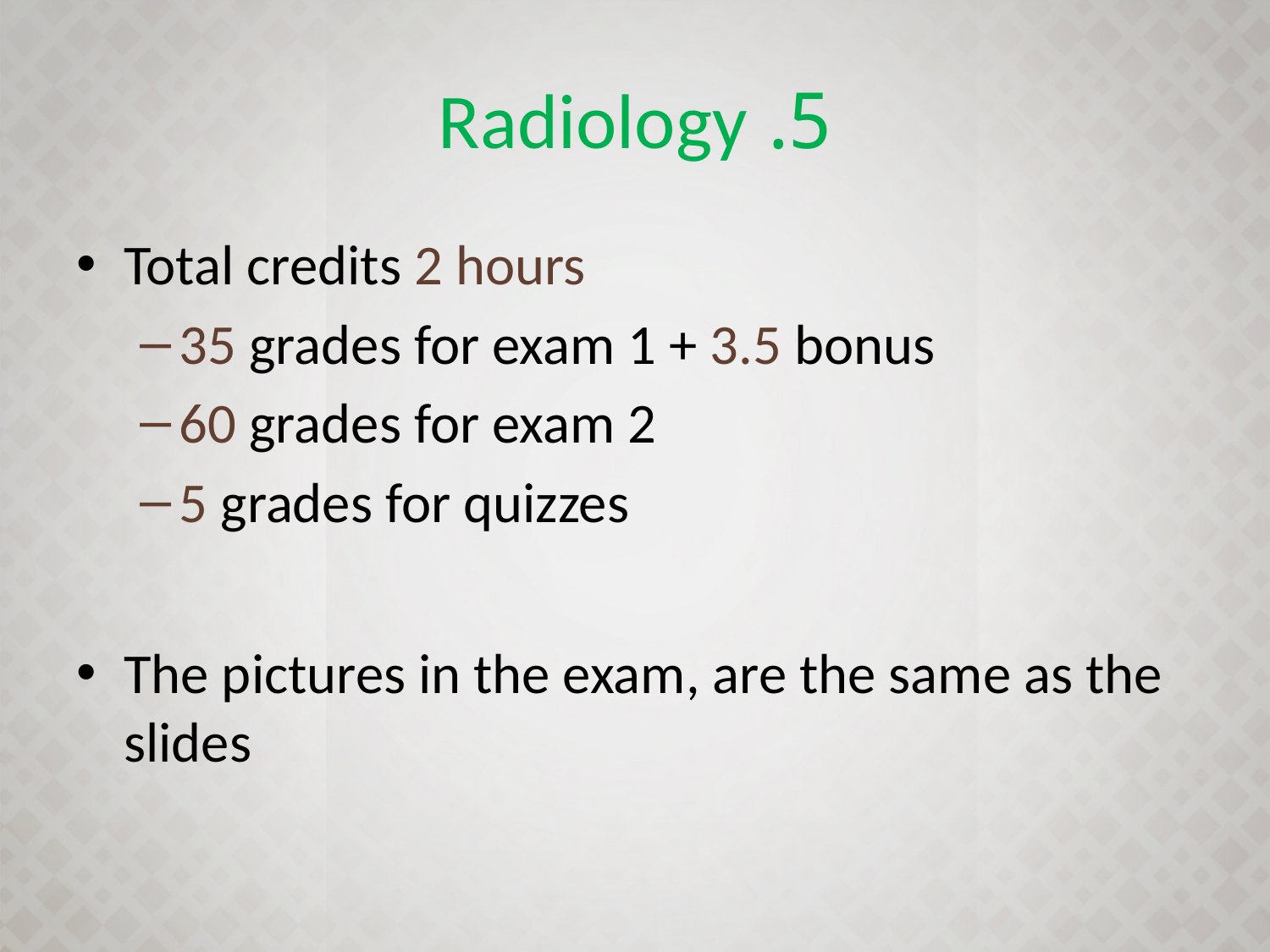

# 5. Radiology
Total credits 2 hours
35 grades for exam 1 + 3.5 bonus
60 grades for exam 2
5 grades for quizzes

The pictures in the exam, are the same as the slides